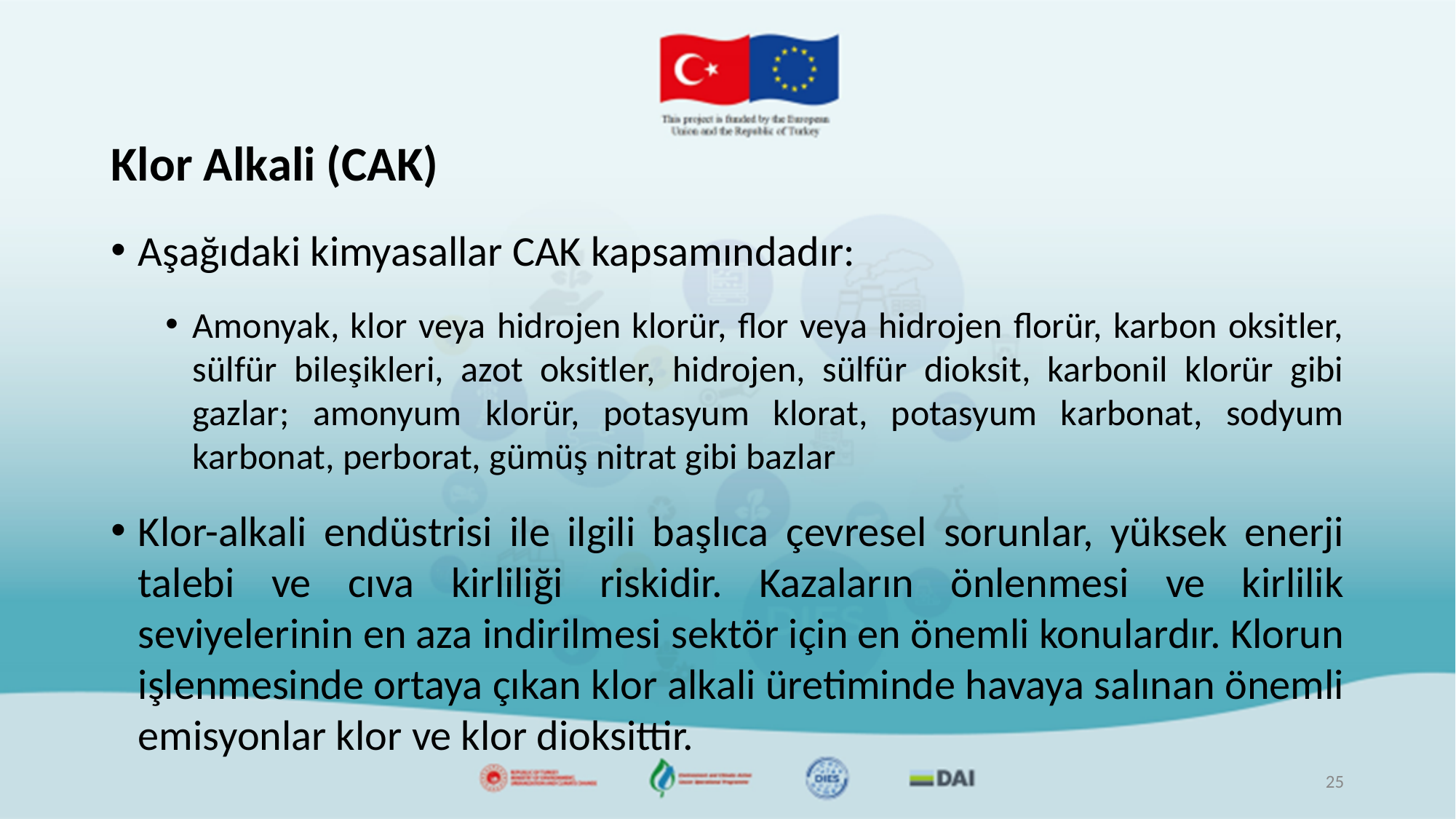

# Klor Alkali (CAK)
Aşağıdaki kimyasallar CAK kapsamındadır:
Amonyak, klor veya hidrojen klorür, flor veya hidrojen florür, karbon oksitler, sülfür bileşikleri, azot oksitler, hidrojen, sülfür dioksit, karbonil klorür gibi gazlar; amonyum klorür, potasyum klorat, potasyum karbonat, sodyum karbonat, perborat, gümüş nitrat gibi bazlar
Klor-alkali endüstrisi ile ilgili başlıca çevresel sorunlar, yüksek enerji talebi ve cıva kirliliği riskidir. Kazaların önlenmesi ve kirlilik seviyelerinin en aza indirilmesi sektör için en önemli konulardır. Klorun işlenmesinde ortaya çıkan klor alkali üretiminde havaya salınan önemli emisyonlar klor ve klor dioksittir.
25